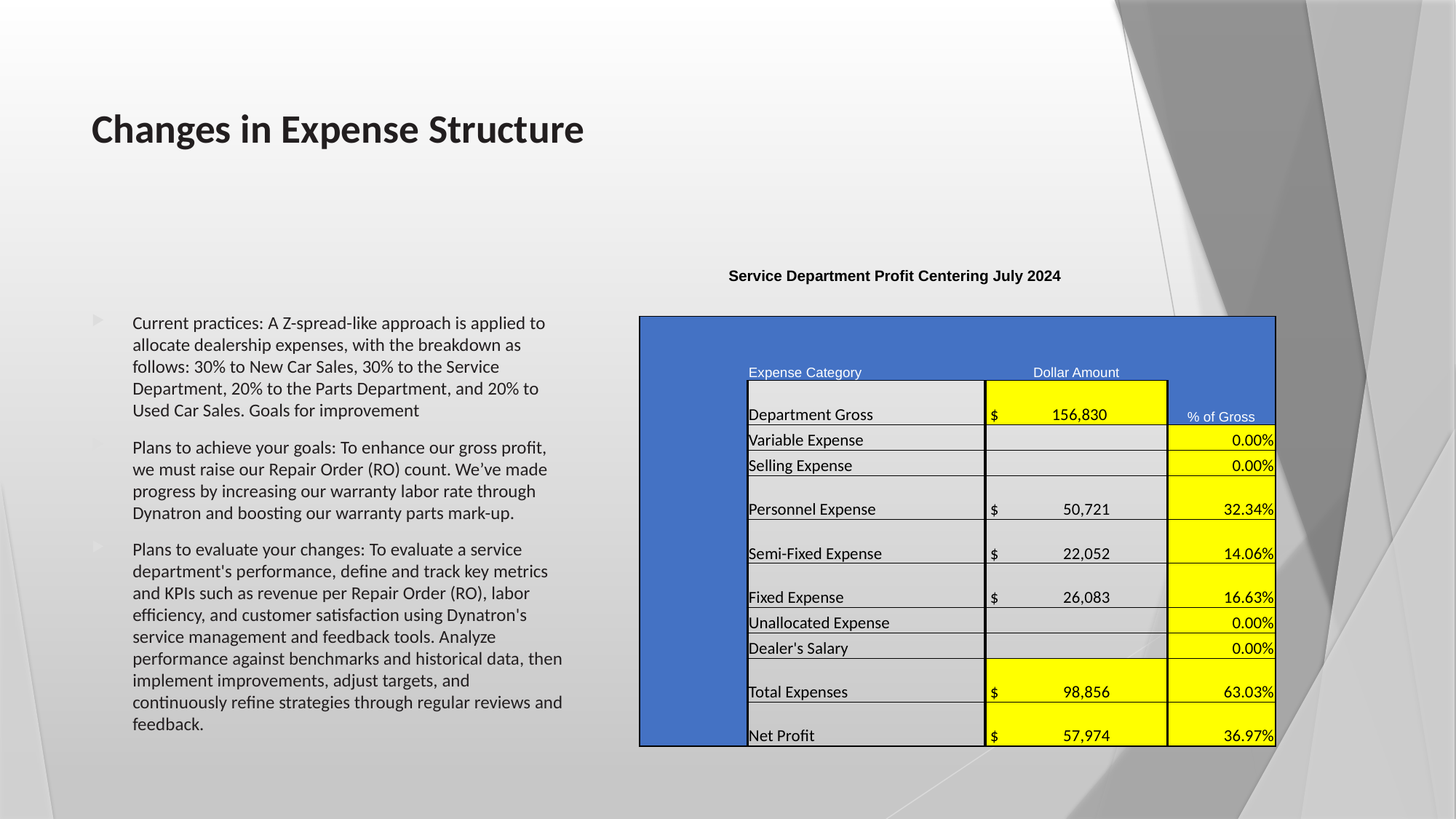

# Changes in Expense Structure
| Service Department Profit Centering July 2024 |  |  |  |
| --- | --- | --- | --- |
|  |  |  |  |
|  | Expense Category | Dollar Amount |  |
|  | Department Gross | $ 156,830 | % of Gross |
|  | Variable Expense |  | 0.00% |
|  | Selling Expense |  | 0.00% |
|  | Personnel Expense | $ 50,721 | 32.34% |
|  | Semi-Fixed Expense | $ 22,052 | 14.06% |
|  | Fixed Expense | $ 26,083 | 16.63% |
|  | Unallocated Expense |  | 0.00% |
|  | Dealer's Salary |  | 0.00% |
|  | Total Expenses | $ 98,856 | 63.03% |
|  | Net Profit | $ 57,974 | 36.97% |

Current practices: A Z-spread-like approach is applied to allocate dealership expenses, with the breakdown as follows: 30% to New Car Sales, 30% to the Service Department, 20% to the Parts Department, and 20% to Used Car Sales. Goals for improvement
Plans to achieve your goals: To enhance our gross profit, we must raise our Repair Order (RO) count. We’ve made progress by increasing our warranty labor rate through Dynatron and boosting our warranty parts mark-up.
Plans to evaluate your changes: To evaluate a service department's performance, define and track key metrics and KPIs such as revenue per Repair Order (RO), labor efficiency, and customer satisfaction using Dynatron's service management and feedback tools. Analyze performance against benchmarks and historical data, then implement improvements, adjust targets, and continuously refine strategies through regular reviews and feedback.